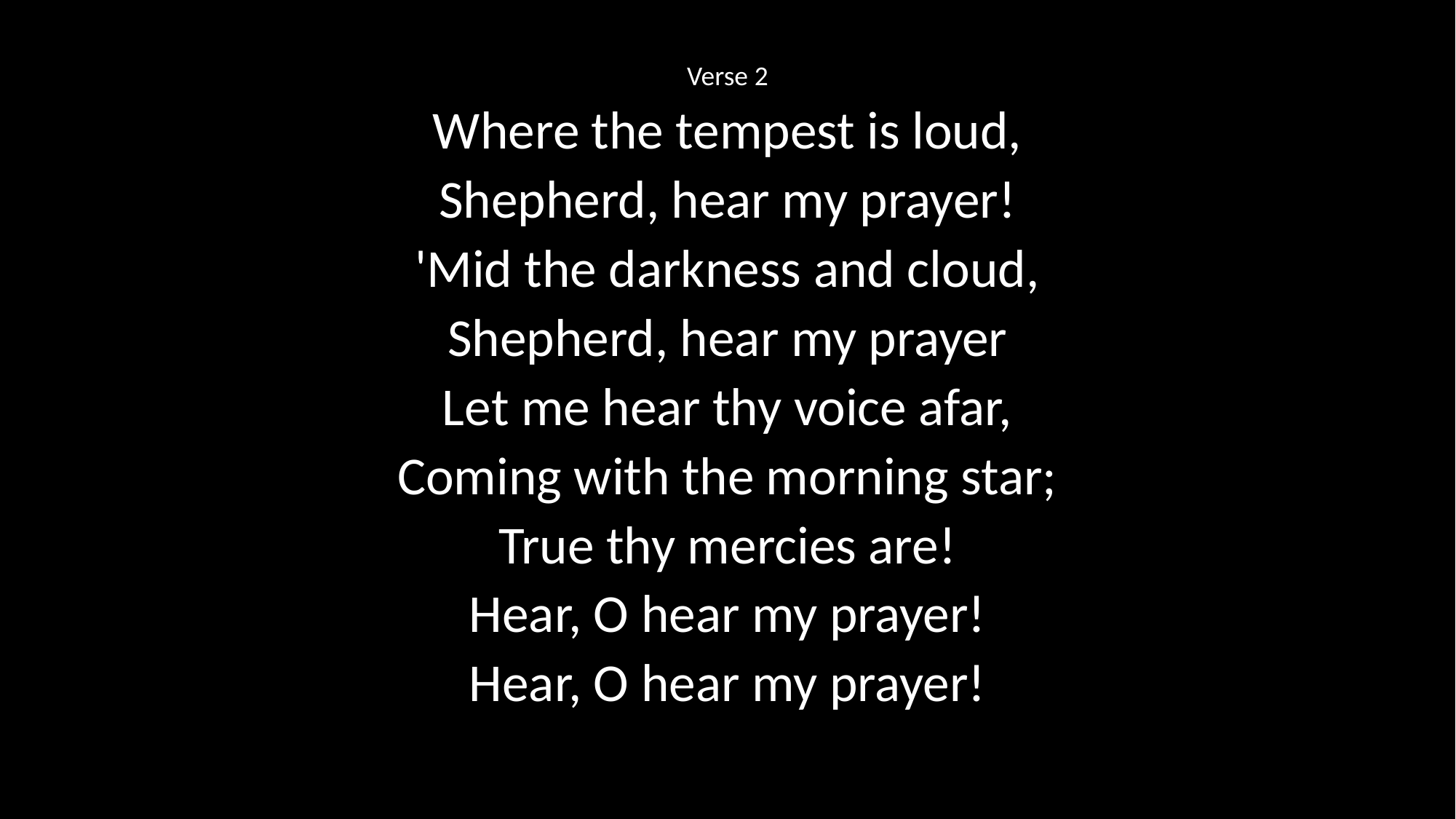

Verse 2
Where the tempest is loud,
Shepherd, hear my prayer!
'Mid the darkness and cloud,
Shepherd, hear my prayer
Let me hear thy voice afar,
Coming with the morning star;
True thy mercies are!
Hear, O hear my prayer!
Hear, O hear my prayer!